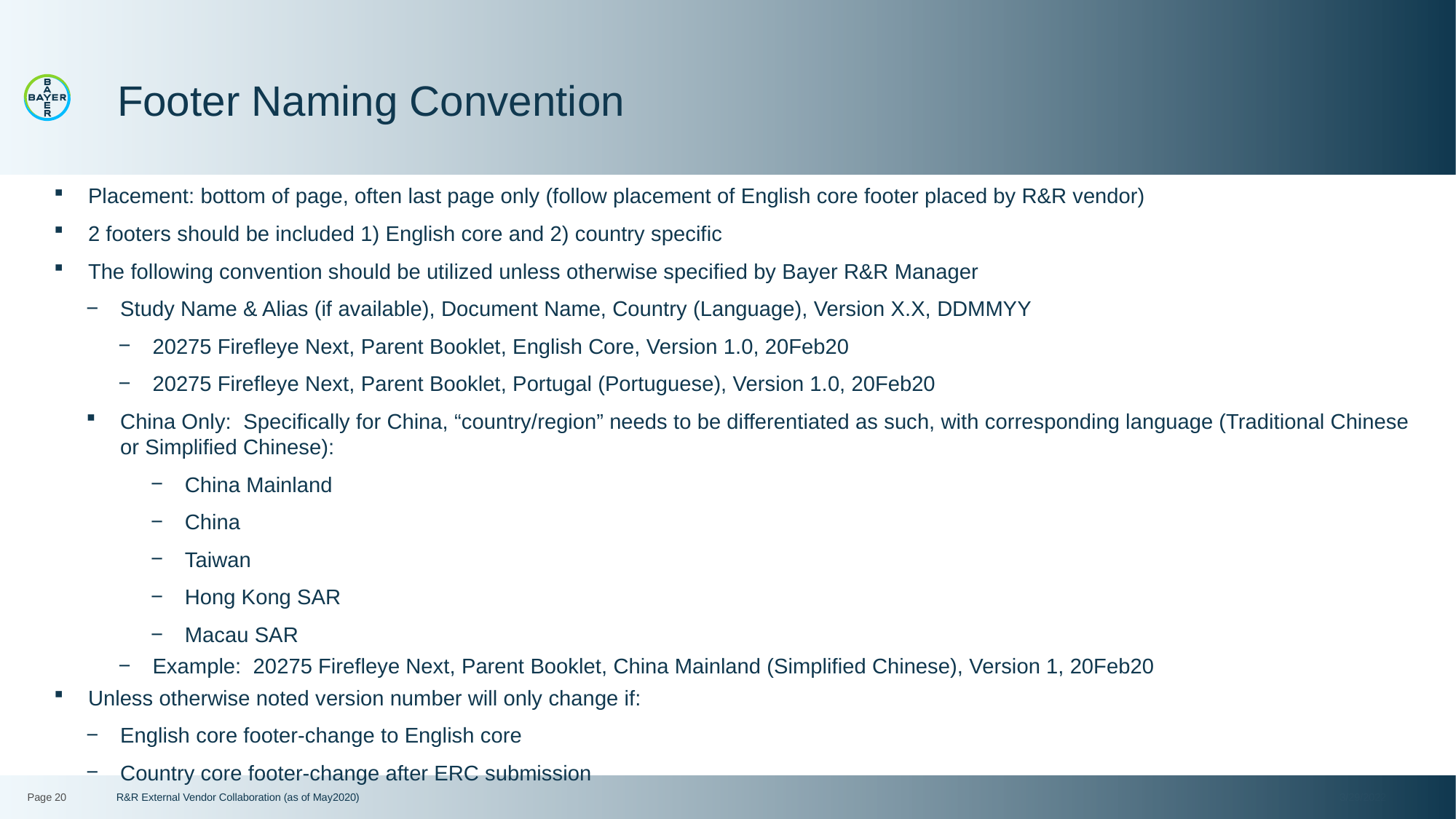

# Footer Naming Convention
Placement: bottom of page, often last page only (follow placement of English core footer placed by R&R vendor)
2 footers should be included 1) English core and 2) country specific
The following convention should be utilized unless otherwise specified by Bayer R&R Manager
Study Name & Alias (if available), Document Name, Country (Language), Version X.X, DDMMYY
20275 Firefleye Next, Parent Booklet, English Core, Version 1.0, 20Feb20
20275 Firefleye Next, Parent Booklet, Portugal (Portuguese), Version 1.0, 20Feb20
China Only:  Specifically for China, “country/region” needs to be differentiated as such, with corresponding language (Traditional Chinese or Simplified Chinese):
China Mainland
China
Taiwan
Hong Kong SAR
Macau SAR
Example:  20275 Firefleye Next, Parent Booklet, China Mainland (Simplified Chinese), Version 1, 20Feb20
Unless otherwise noted version number will only change if:
English core footer-change to English core
Country core footer-change after ERC submission

Page 20
R&R External Vendor Collaboration (as of May2020)
3/29/2022